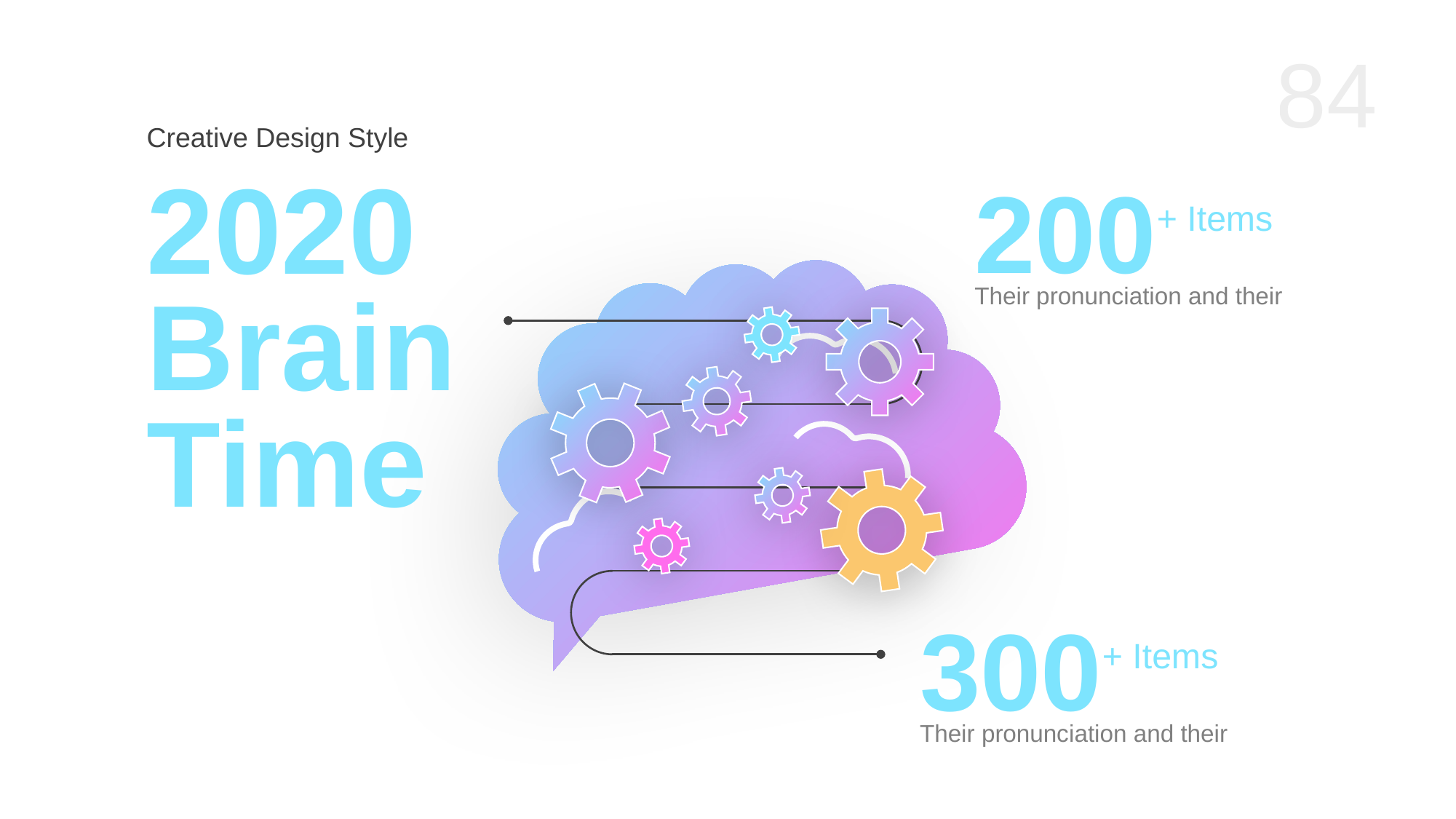

Creative Design Style
200+ Items
Their pronunciation and their
2020
Brain
Time

300+ Items
Their pronunciation and their